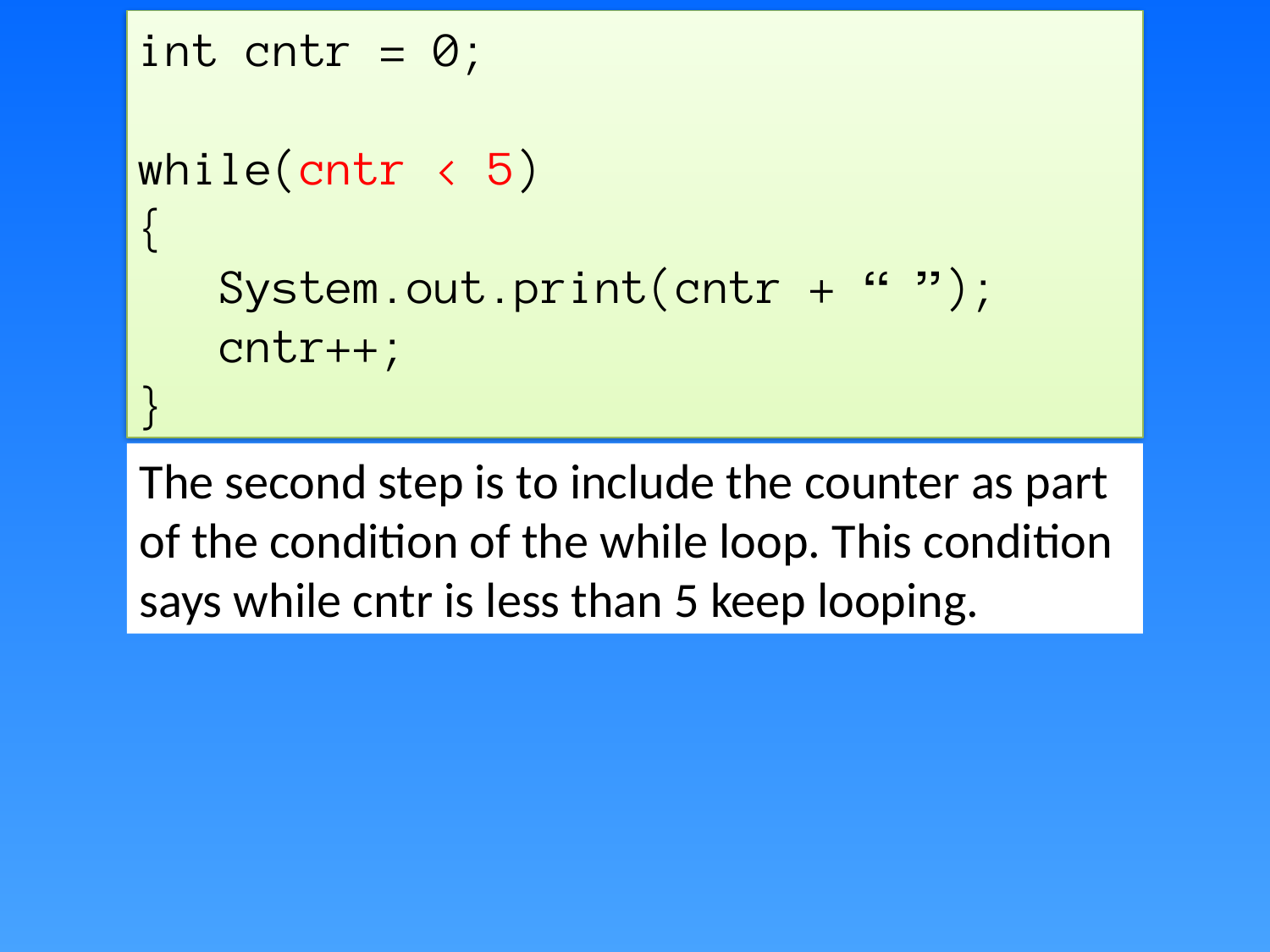

int cntr = 0;

while(cntr < 5)
{
   System.out.print(cntr + “ ”);
   cntr++;
}
The second step is to include the counter as part of the condition of the while loop. This condition says while cntr is less than 5 keep looping.